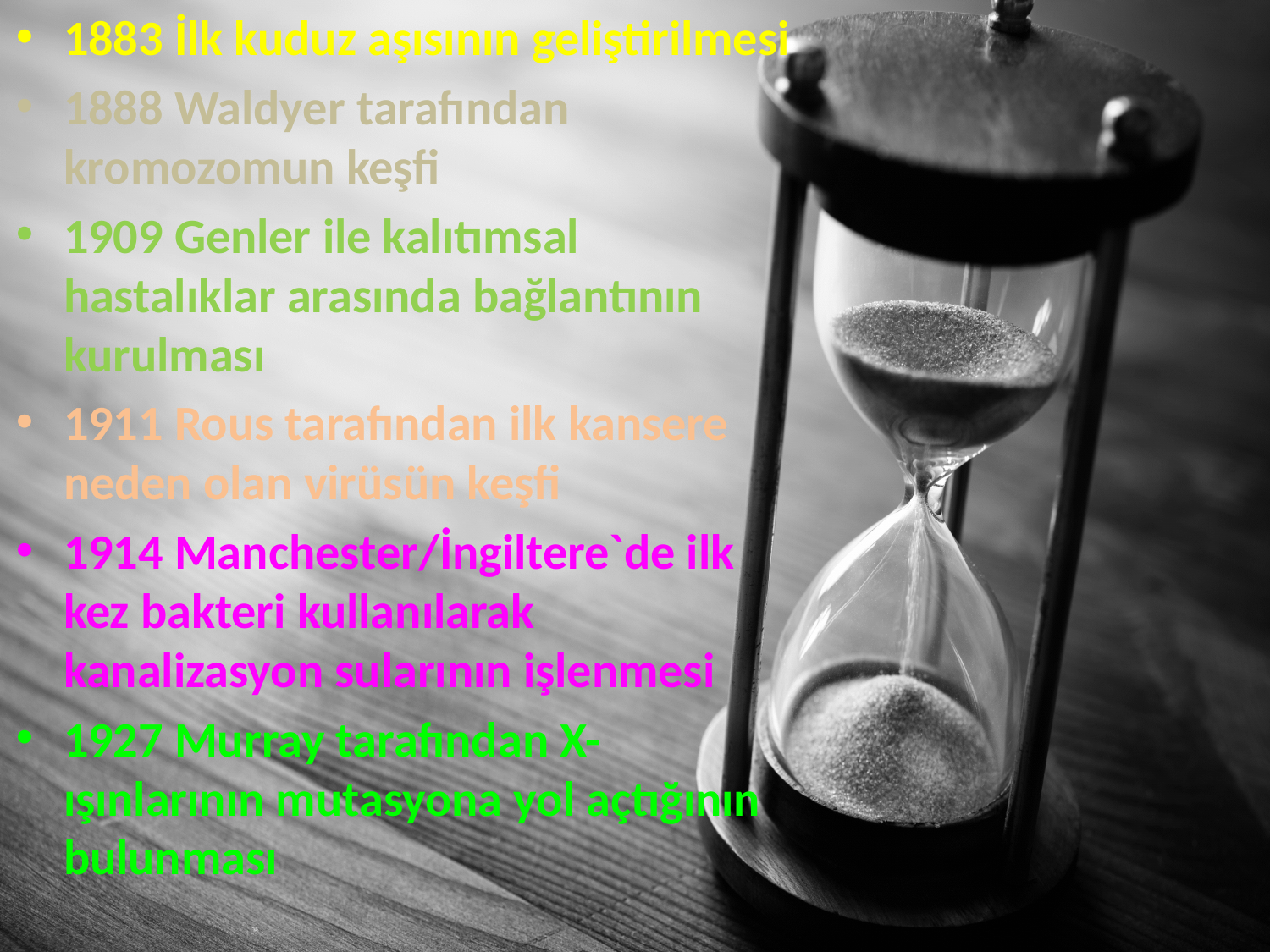

1883 İlk kuduz aşısının geliştirilmesi
1888 Waldyer tarafından kromozomun keşfi
1909 Genler ile kalıtımsal hastalıklar arasında bağlantının kurulması
1911 Rous tarafından ilk kansere neden olan virüsün keşfi
1914 Manchester/İngiltere`de ilk kez bakteri kullanılarak kanalizasyon sularının işlenmesi
1927 Murray tarafından X-ışınlarının mutasyona yol açtığının bulunması